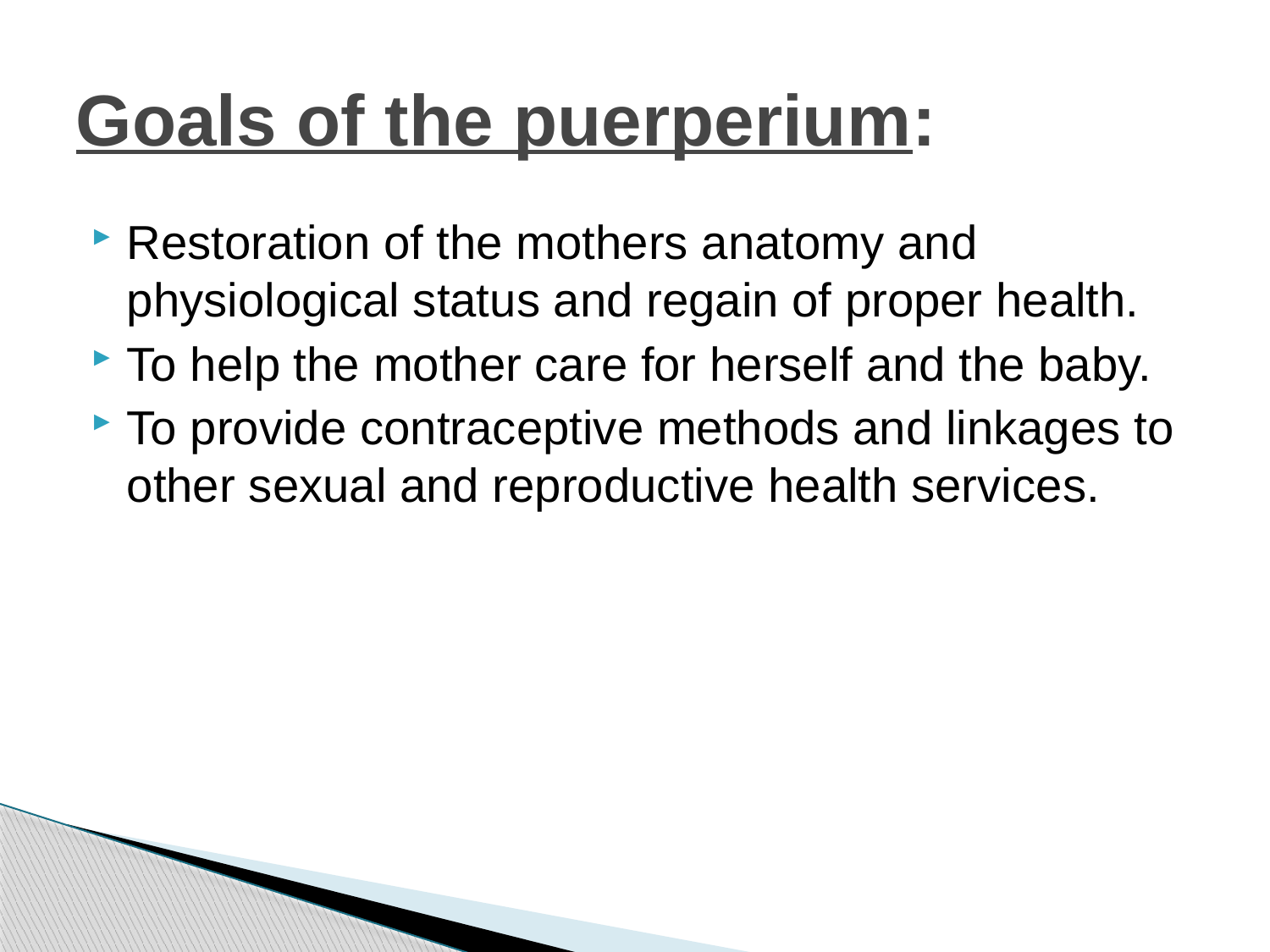

# Goals of the puerperium:
Restoration of the mothers anatomy and physiological status and regain of proper health.
To help the mother care for herself and the baby.
To provide contraceptive methods and linkages to other sexual and reproductive health services.